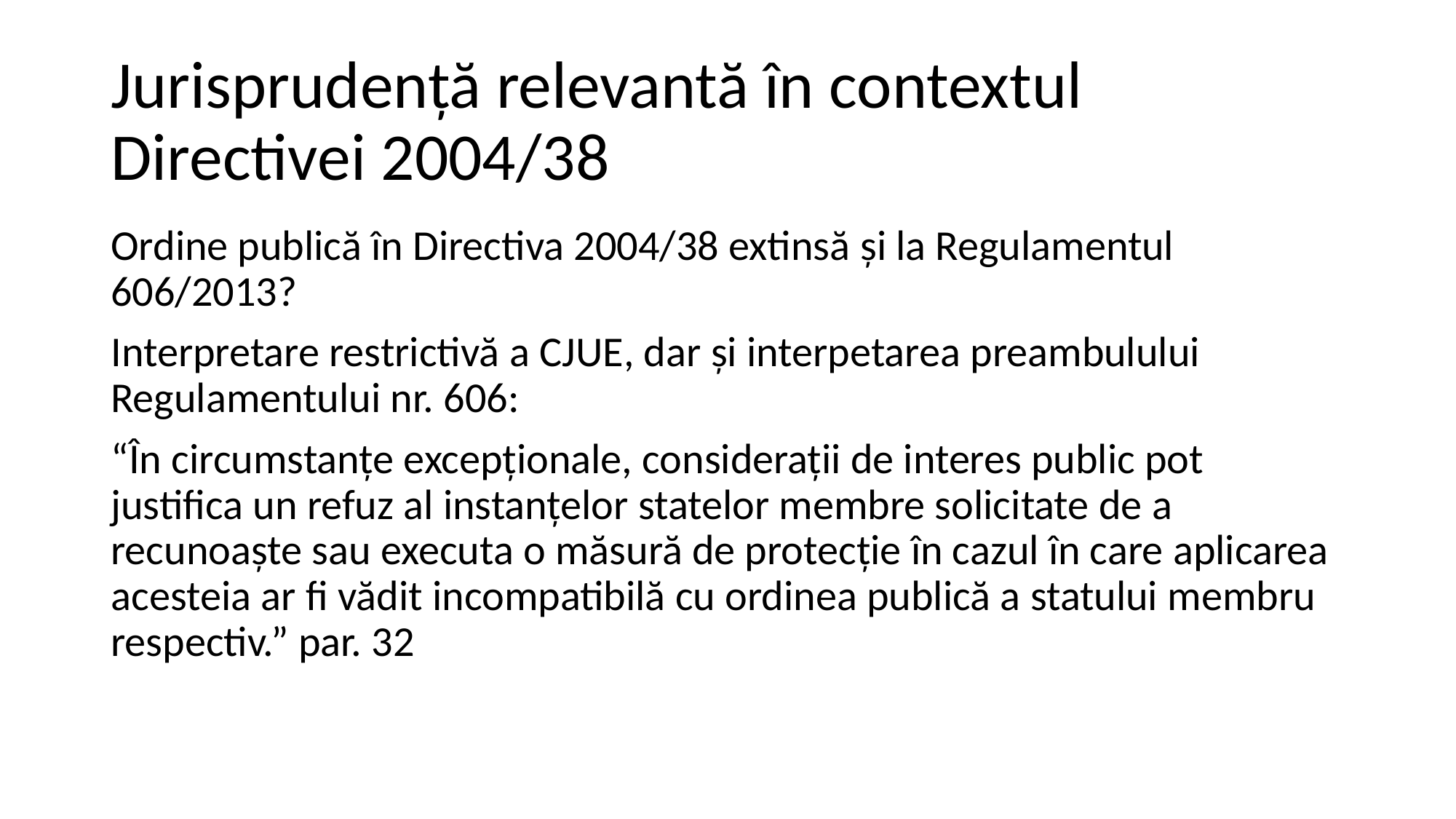

# Jurisprudență relevantă în contextul Directivei 2004/38
Ordine publică în Directiva 2004/38 extinsă și la Regulamentul 606/2013?
Interpretare restrictivă a CJUE, dar și interpetarea preambulului Regulamentului nr. 606:
“În circumstanțe excepționale, considerații de interes public pot justifica un refuz al instanțelor statelor membre solicitate de a recunoaște sau executa o măsură de protecție în cazul în care aplicarea acesteia ar fi vădit incompatibilă cu ordinea publică a statului membru respectiv.” par. 32